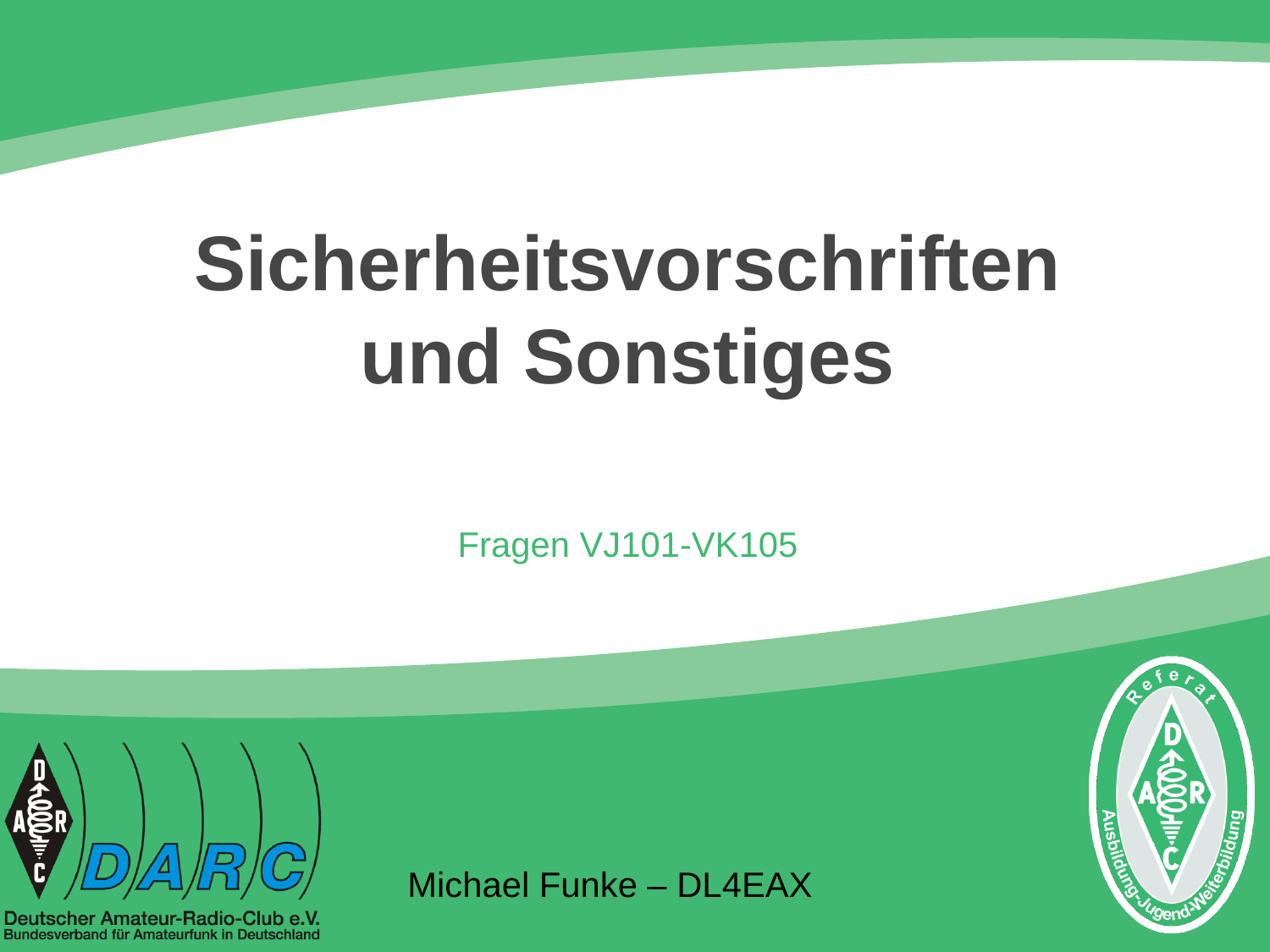

# Sicherheitsvorschriften und Sonstiges
Fragen VJ101-VK105
Michael Funke – DL4EAX